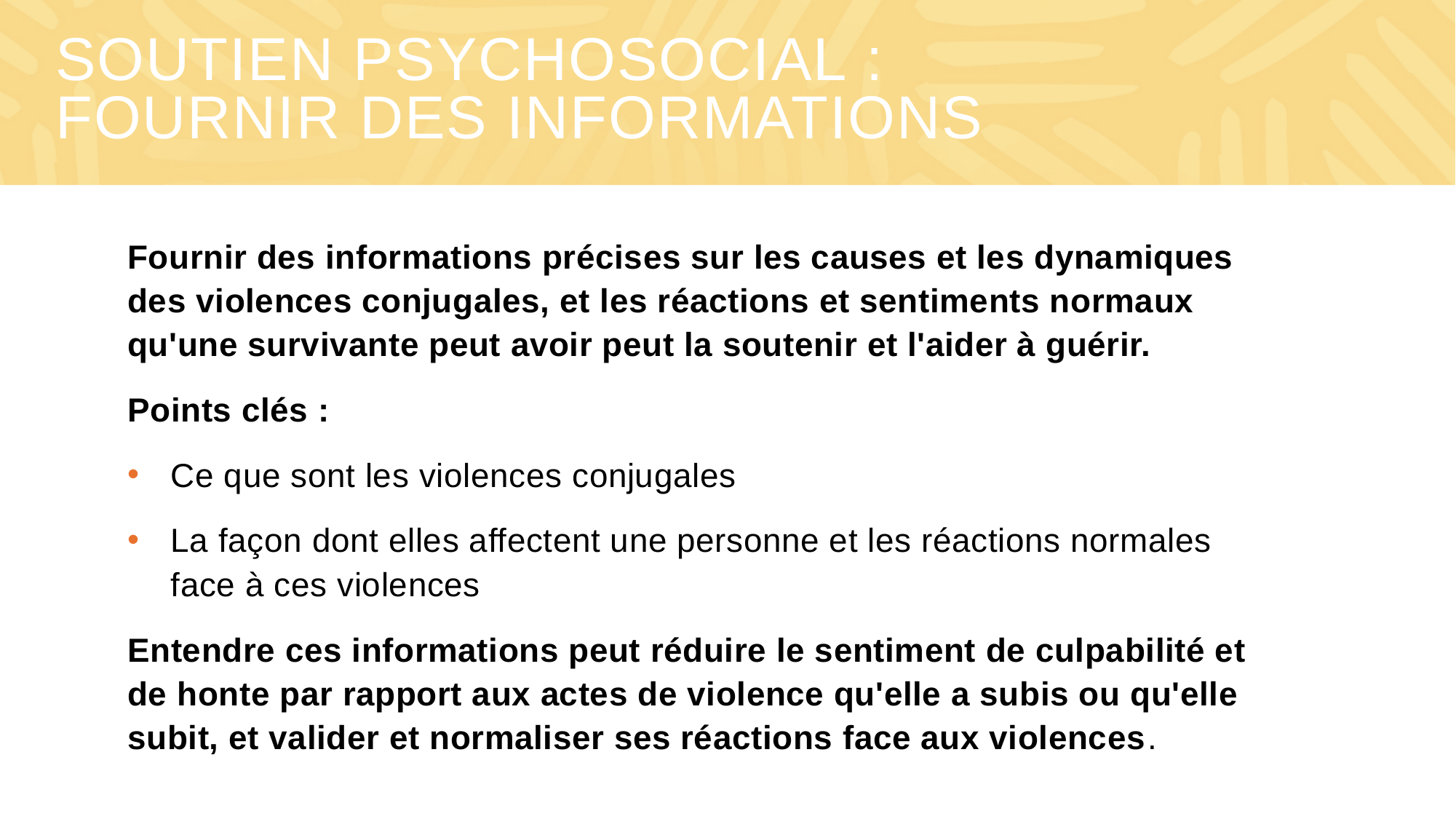

# SOUTIEN PSYCHOSOCIAL : FOURNIR DES INFORMATIONS
Fournir des informations précises sur les causes et les dynamiques des violences conjugales, et les réactions et sentiments normaux qu'une survivante peut avoir peut la soutenir et l'aider à guérir.
Points clés :
Ce que sont les violences conjugales
La façon dont elles affectent une personne et les réactions normales face à ces violences
Entendre ces informations peut réduire le sentiment de culpabilité et de honte par rapport aux actes de violence qu'elle a subis ou qu'elle subit, et valider et normaliser ses réactions face aux violences.